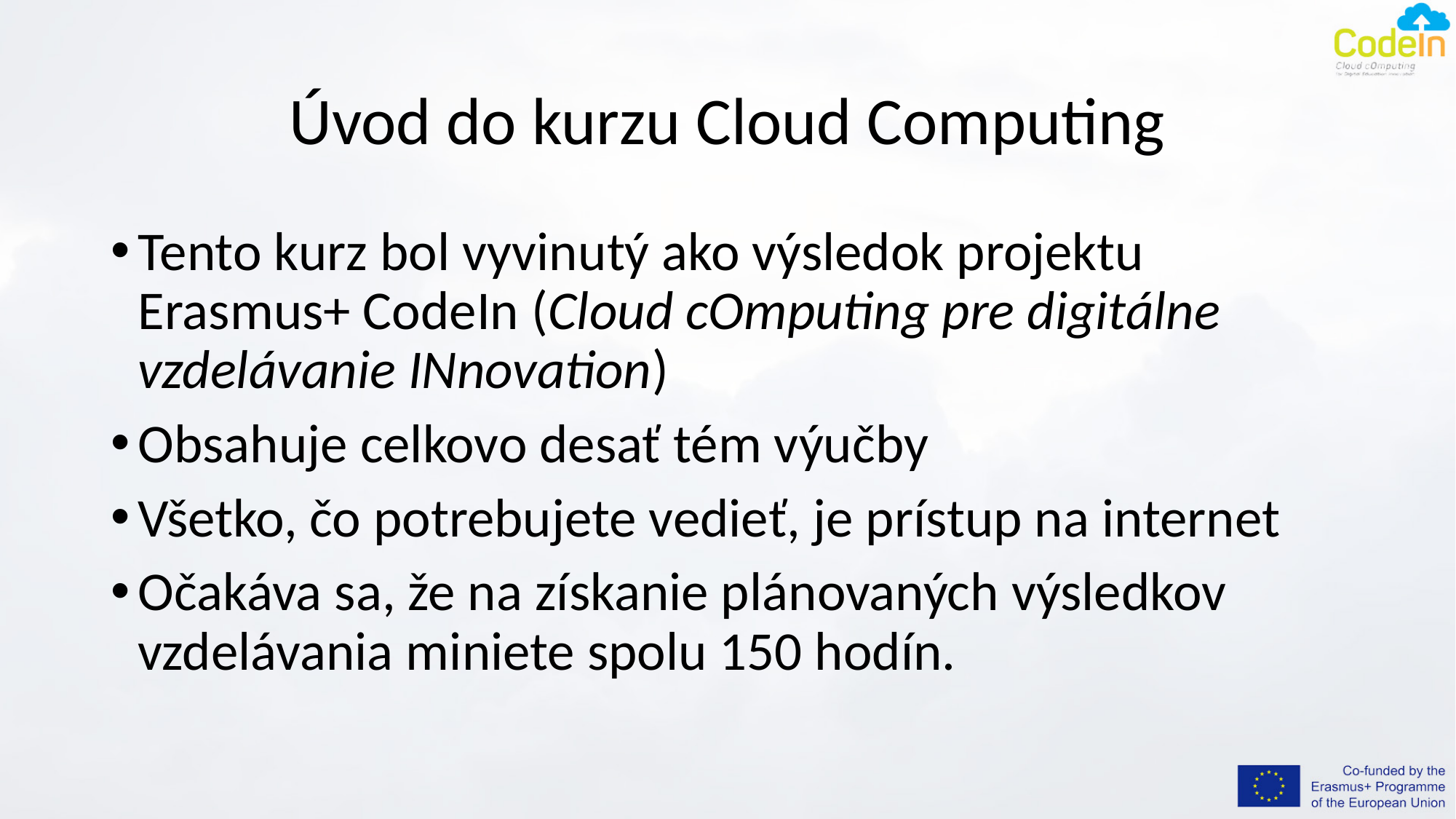

# Úvod do kurzu Cloud Computing
Tento kurz bol vyvinutý ako výsledok projektu Erasmus+ CodeIn (Cloud cOmputing pre digitálne vzdelávanie INnovation)
Obsahuje celkovo desať tém výučby
Všetko, čo potrebujete vedieť, je prístup na internet
Očakáva sa, že na získanie plánovaných výsledkov vzdelávania miniete spolu 150 hodín.